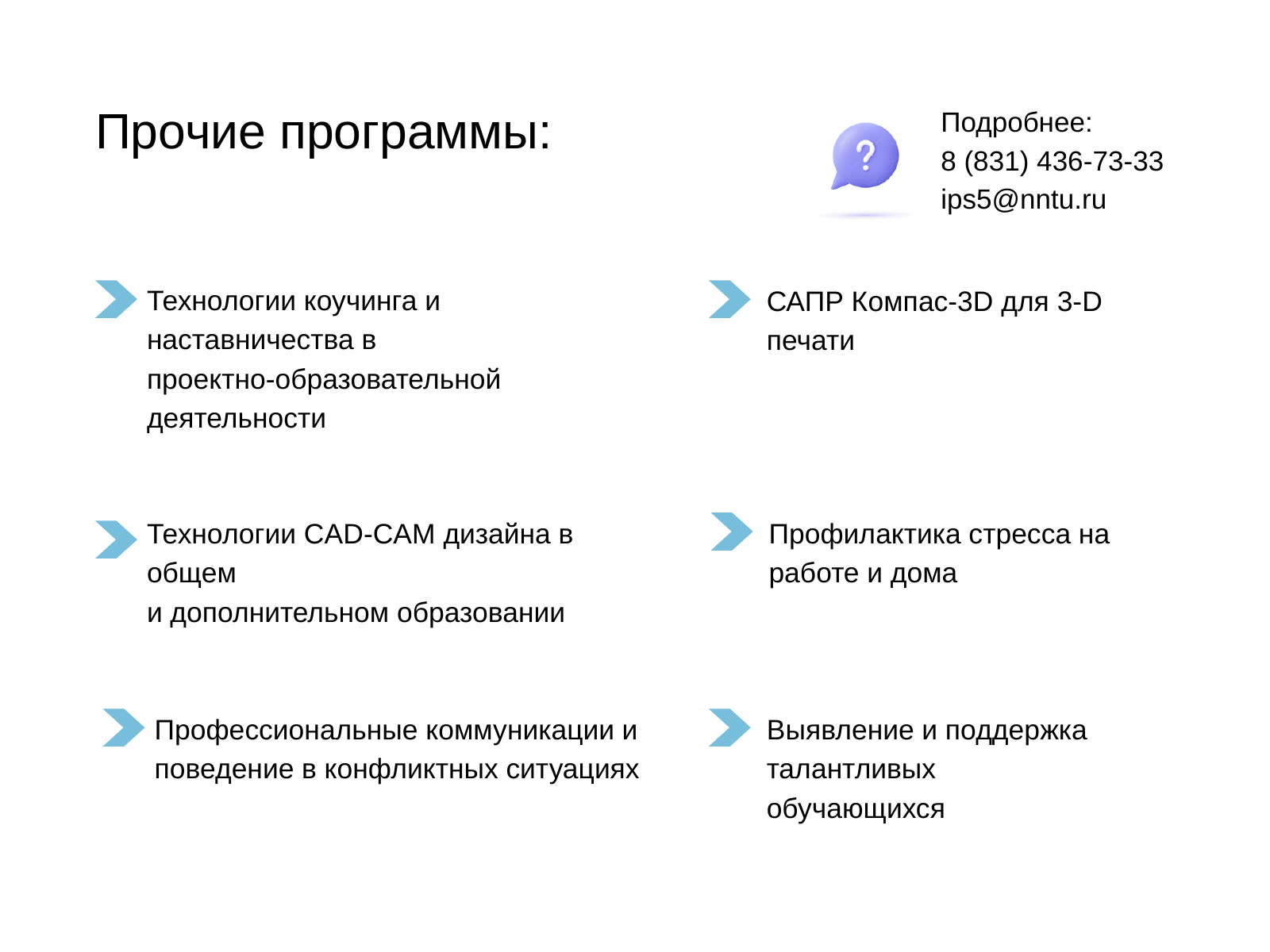

Прочие программы:
Подробнее:
8 (831) 436-73-33
ips5@nntu.ru

Технологии коучинга и наставничества в
проектно-образовательной деятельности

САПР Компас-3D для 3-D печати

Технологии CAD-CAM дизайна в общем
и дополнительном образовании

Профилактика стресса на работе и дома

Профессиональные коммуникации и поведение в конфликтных ситуациях

Выявление и поддержка талантливых
обучающихся